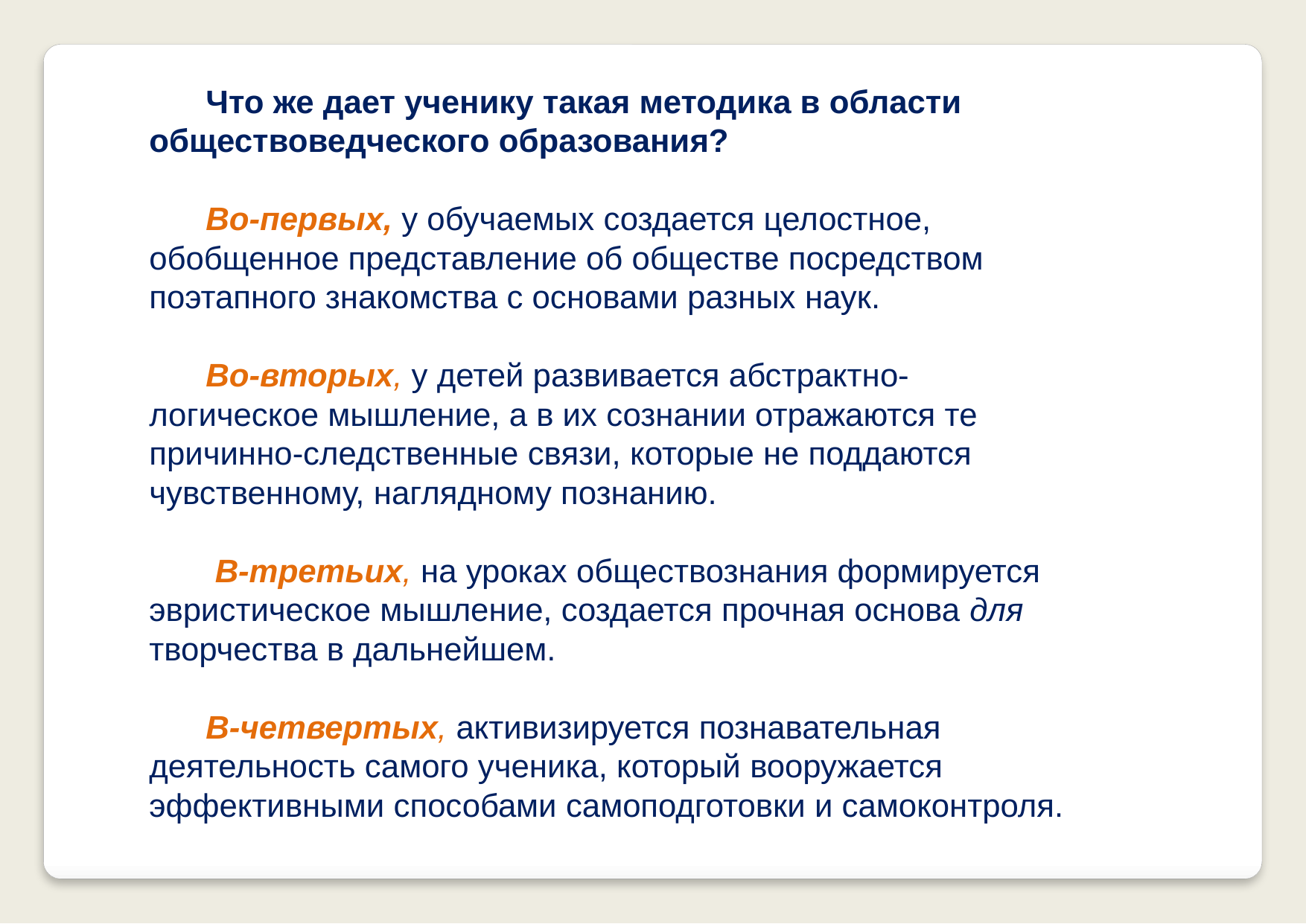

Что же дает ученику такая методика в области обществоведческого образования?

Во-первых, у обучаемых создается целостное, обобщенное представление об обществе посредством поэтапного знакомства с основами разных наук.

Во-вторых, у детей развивается абстрактно-логическое мышление, а в их сознании отражаются те причинно-следственные связи, которые не поддаются чувственному, наглядному познанию.

 В-третьих, на уроках обществознания формируется эвристическое мышление, создается прочная основа для творчества в дальнейшем.

В-четвертых, активизируется познавательная деятельность самого ученика, который вооружается эффективными способами самоподготовки и самоконтроля.